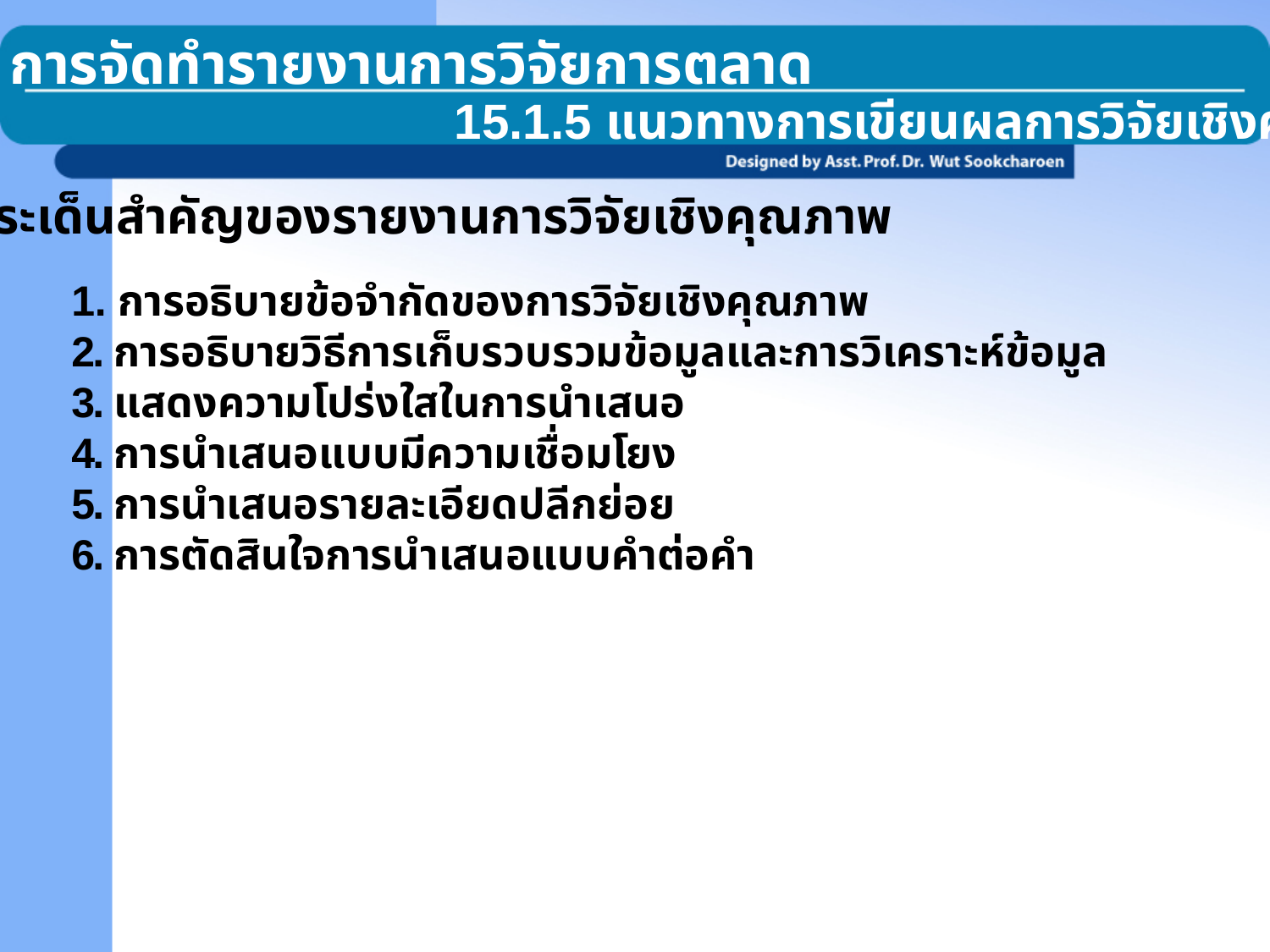

15.1 การจัดทำรายงานการวิจัยการตลาด
15.1.5 แนวทางการเขียนผลการวิจัยเชิงคุณภาพ
ประเด็นสำคัญของรายงานการวิจัยเชิงคุณภาพ
 การอธิบายข้อจำกัดของการวิจัยเชิงคุณภาพ
 การอธิบายวิธีการเก็บรวบรวมข้อมูลและการวิเคราะห์ข้อมูล
 แสดงความโปร่งใสในการนำเสนอ
 การนำเสนอแบบมีความเชื่อมโยง
 การนำเสนอรายละเอียดปลีกย่อย
 การตัดสินใจการนำเสนอแบบคำต่อคำ